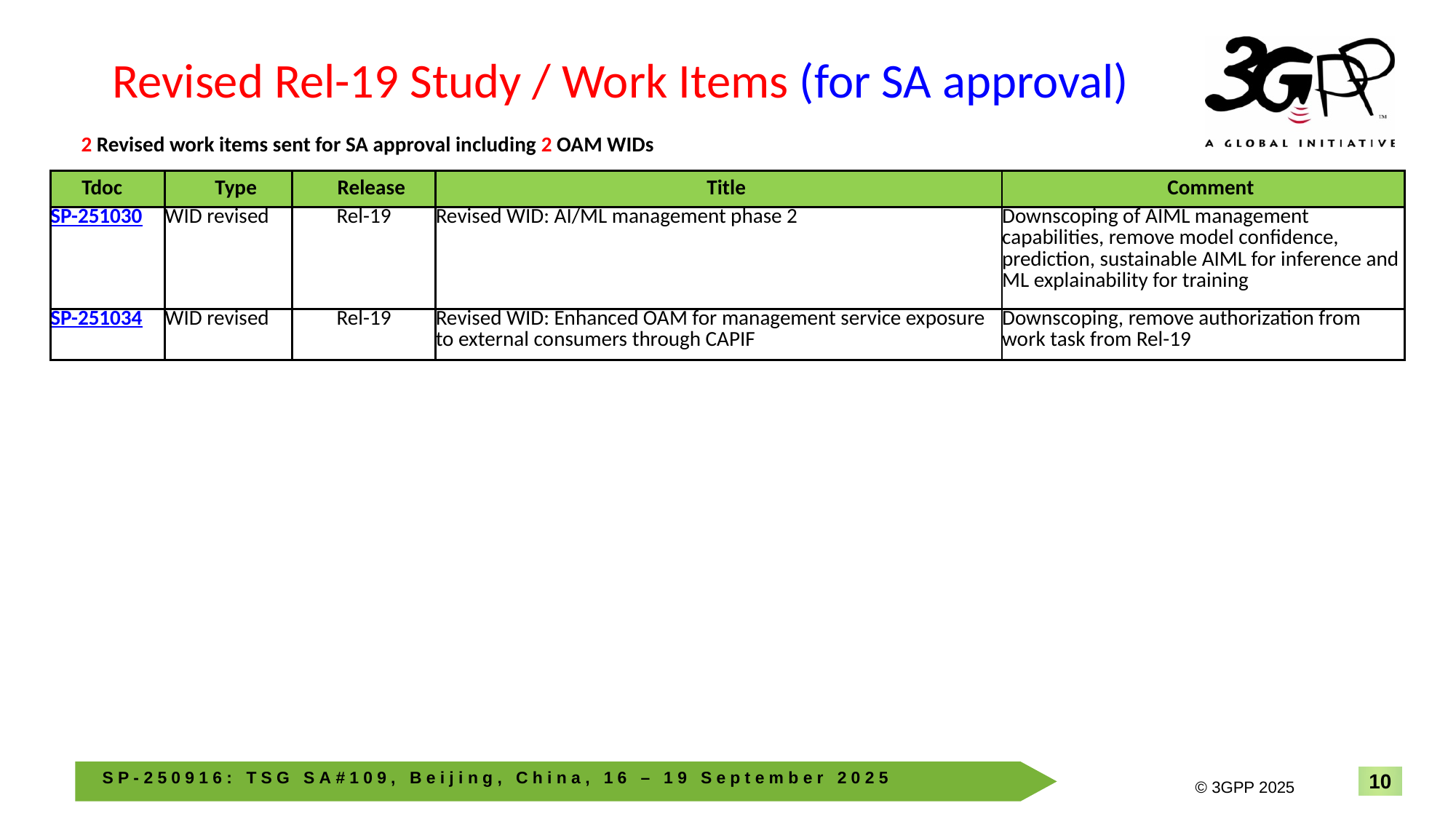

Revised Rel-19 Study / Work Items (for SA approval)
2 Revised work items sent for SA approval including 2 OAM WIDs
| Tdoc | Type | Release | Title | Comment |
| --- | --- | --- | --- | --- |
| SP-251030 | WID revised | Rel-19 | Revised WID: AI/ML management phase 2 | Downscoping of AIML management capabilities, remove model confidence, prediction, sustainable AIML for inference and ML explainability for training |
| SP-251034 | WID revised | Rel-19 | Revised WID: Enhanced OAM for management service exposure to external consumers through CAPIF | Downscoping, remove authorization from work task from Rel-19 |